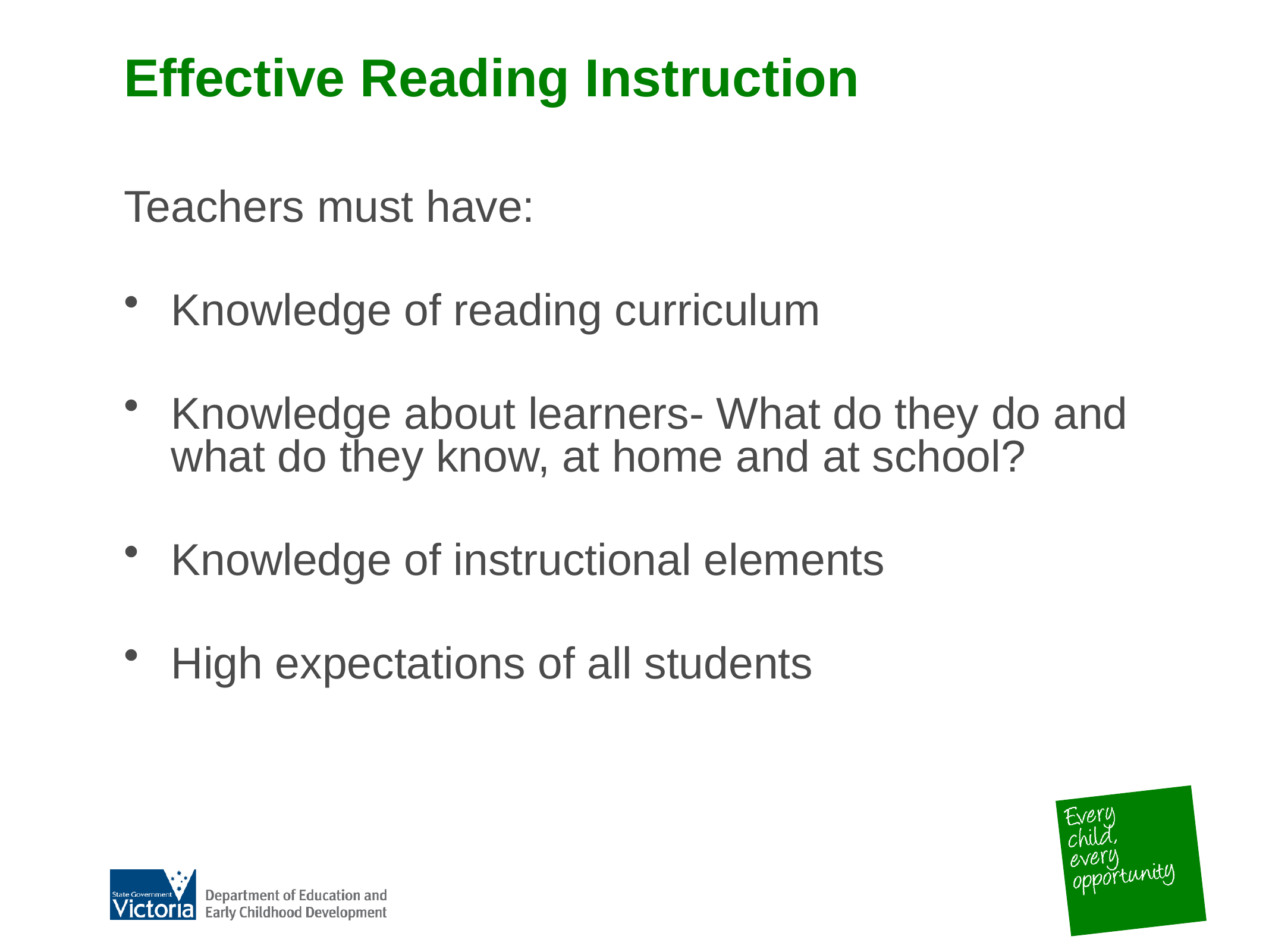

# Effective Reading Instruction

Teachers must have:

Knowledge of reading curriculum

Knowledge about learners- What do they do and what do they know, at home and at school?

Knowledge of instructional elements

High expectations of all students